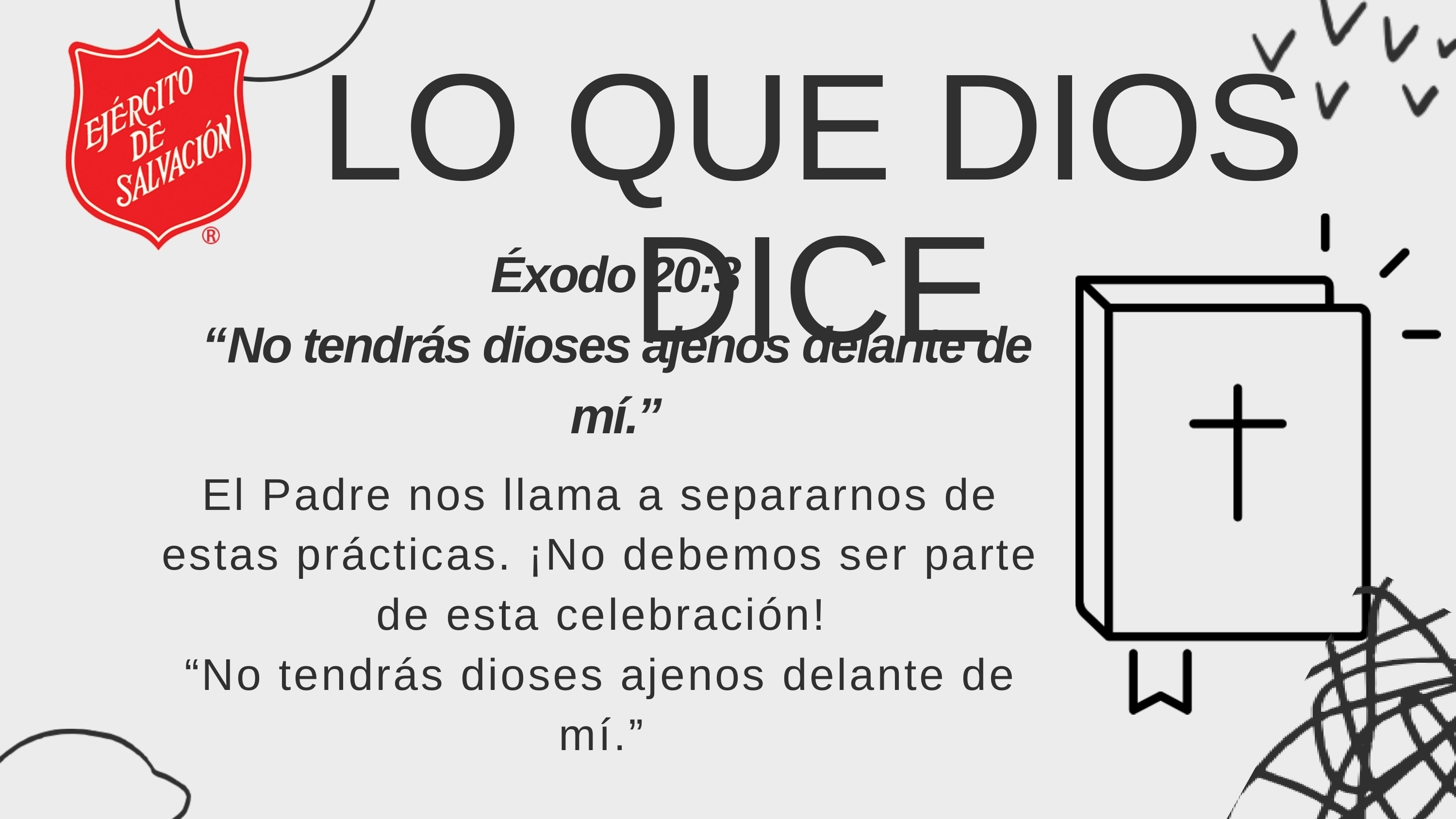

LO QUE DIOS DICE

Éxodo 20:3
“No tendrás dioses ajenos delante de mí.”
El Padre nos llama a separarnos de estas prácticas. ¡No debemos ser parte de esta celebración!
“No tendrás dioses ajenos delante de mí.”